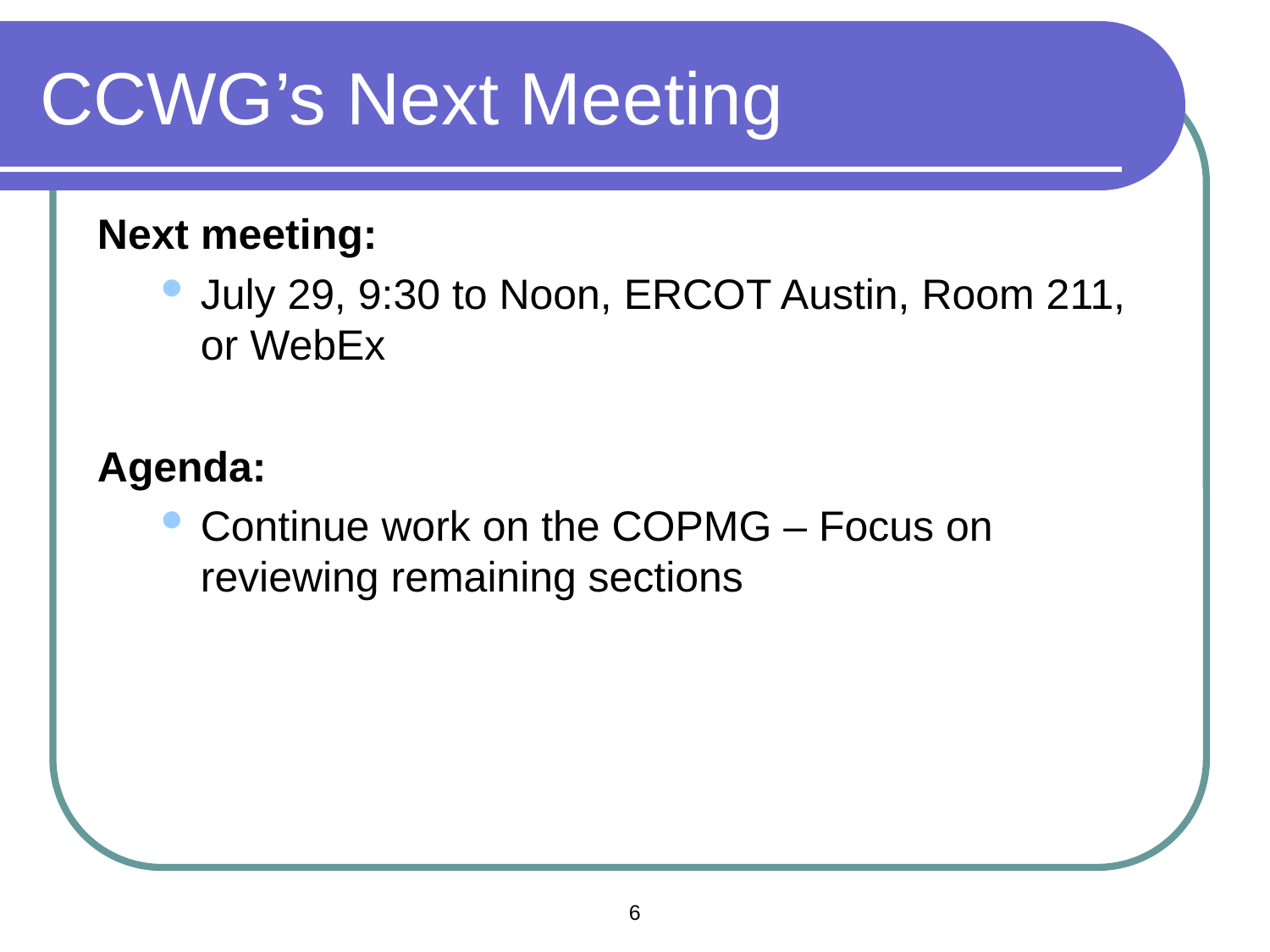

# CCWG’s Next Meeting
Next meeting:
July 29, 9:30 to Noon, ERCOT Austin, Room 211, or WebEx

Agenda:
Continue work on the COPMG – Focus on reviewing remaining sections
6